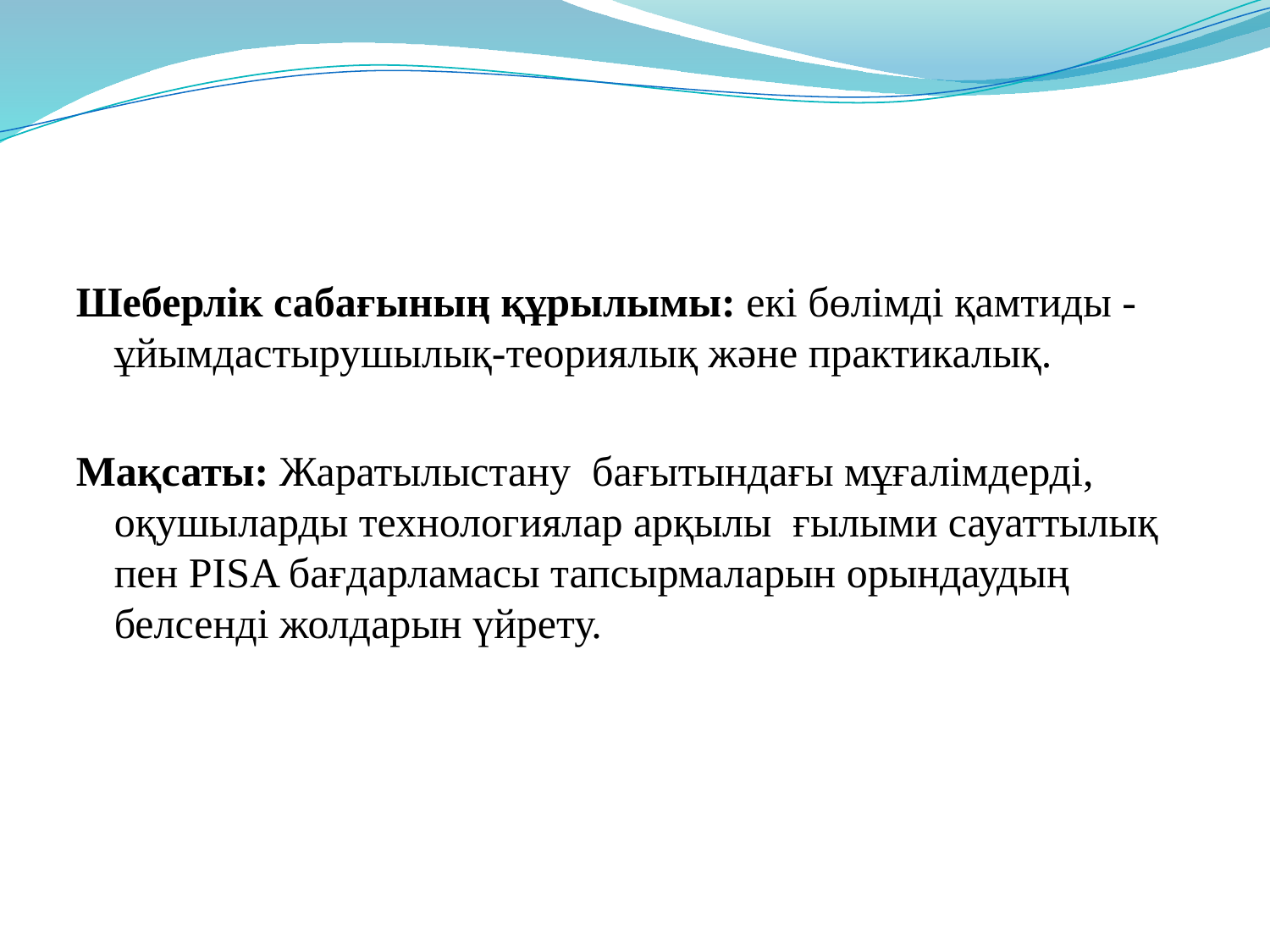

Шеберлік сабағының құрылымы: екі бөлімді қамтиды - ұйымдастырушылық-теориялық және практикалық.

Мақсаты: Жаратылыстану  бағытындағы мұғалімдерді,  оқушыларды технологиялар арқылы  ғылыми сауаттылық пен PISA бағдарламасы тапсырмаларын орындаудың белсенді жолдарын үйрету.